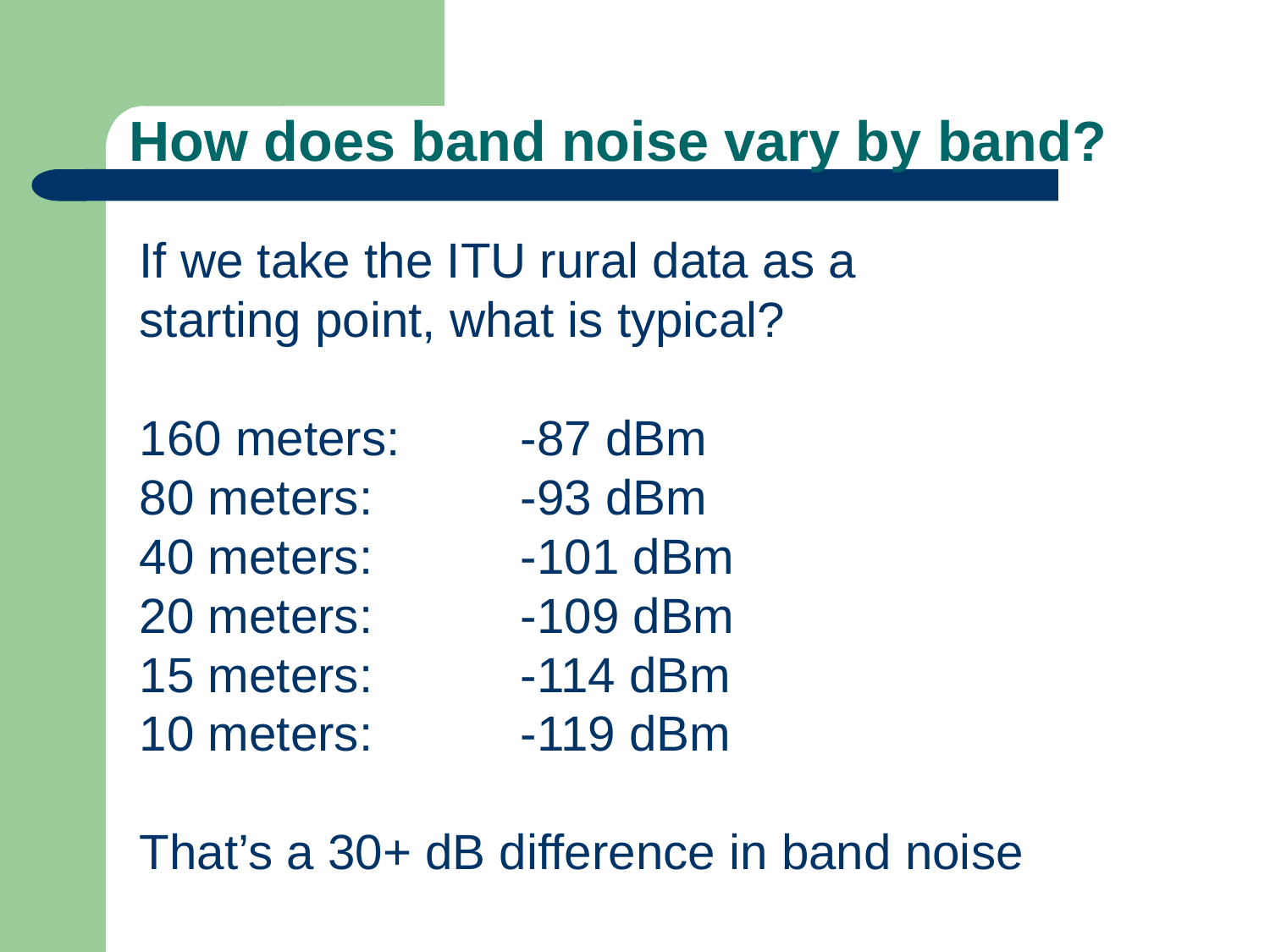

# How does band noise vary by band?
If we take the ITU rural data as a starting point, what is typical?

160 meters:	-87 dBm
80 meters:		-93 dBm
40 meters:		-101 dBm
20 meters:		-109 dBm
15 meters:		-114 dBm
10 meters: 		-119 dBm

That’s a 30+ dB difference in band noise